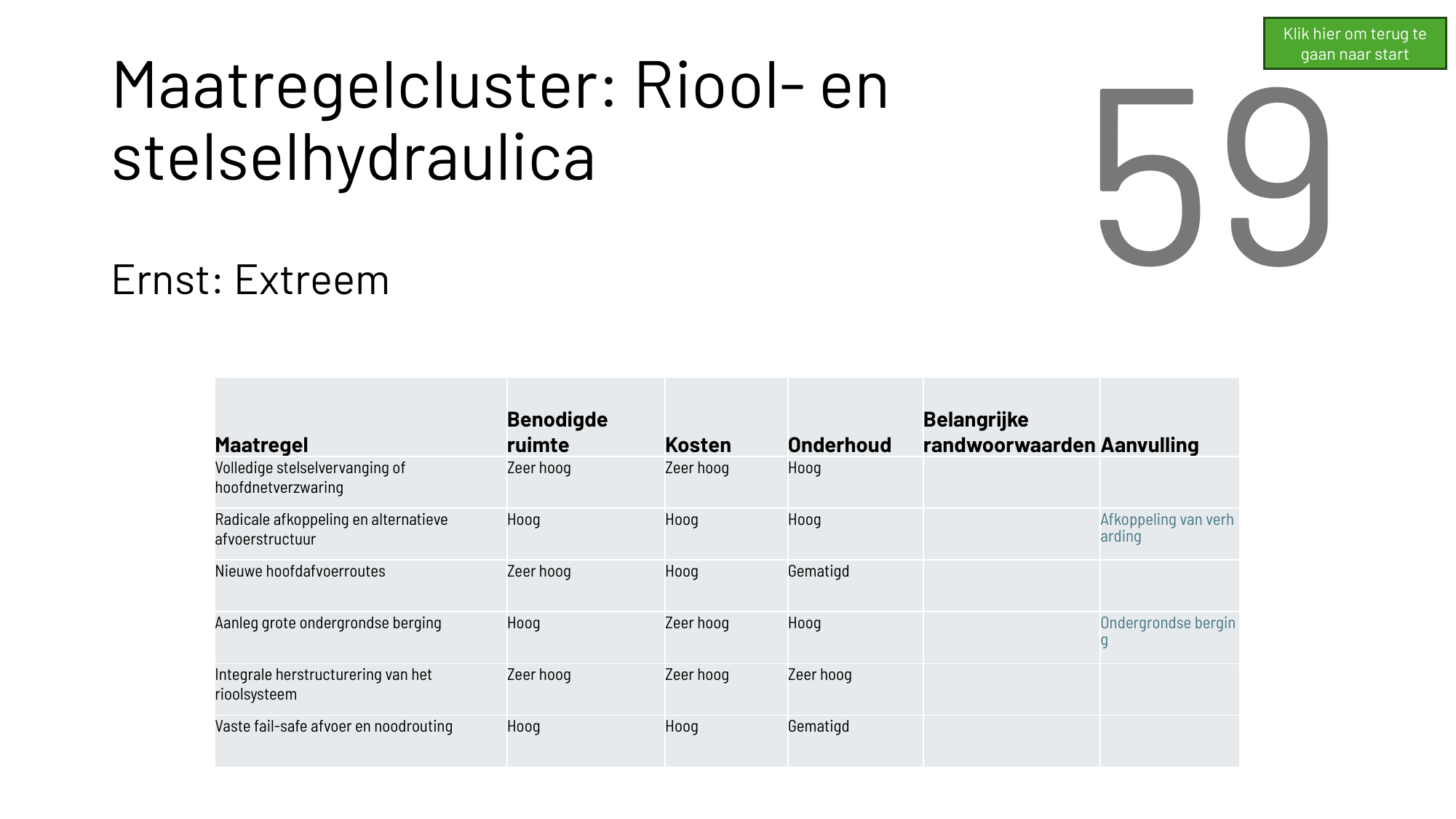

Klik hier om terug te gaan naar start
# Maatregelcluster: Riool- en stelselhydraulica
59
Ernst: Extreem
| Maatregel | Benodigde ruimte | Kosten | Onderhoud | Belangrijke randwoorwaarden | Aanvulling |
| --- | --- | --- | --- | --- | --- |
| Volledige stelselvervanging of hoofdnetverzwaring | Zeer hoog | Zeer hoog | Hoog |  |  |
| Radicale afkoppeling en alternatieve afvoerstructuur | Hoog | Hoog | Hoog |  | Afkoppeling van verharding |
| Nieuwe hoofdafvoerroutes | Zeer hoog | Hoog | Gematigd |  |  |
| Aanleg grote ondergrondse berging | Hoog | Zeer hoog | Hoog |  | Ondergrondse berging |
| Integrale herstructurering van het rioolsysteem | Zeer hoog | Zeer hoog | Zeer hoog |  |  |
| Vaste fail-safe afvoer en noodrouting | Hoog | Hoog | Gematigd |  |  |